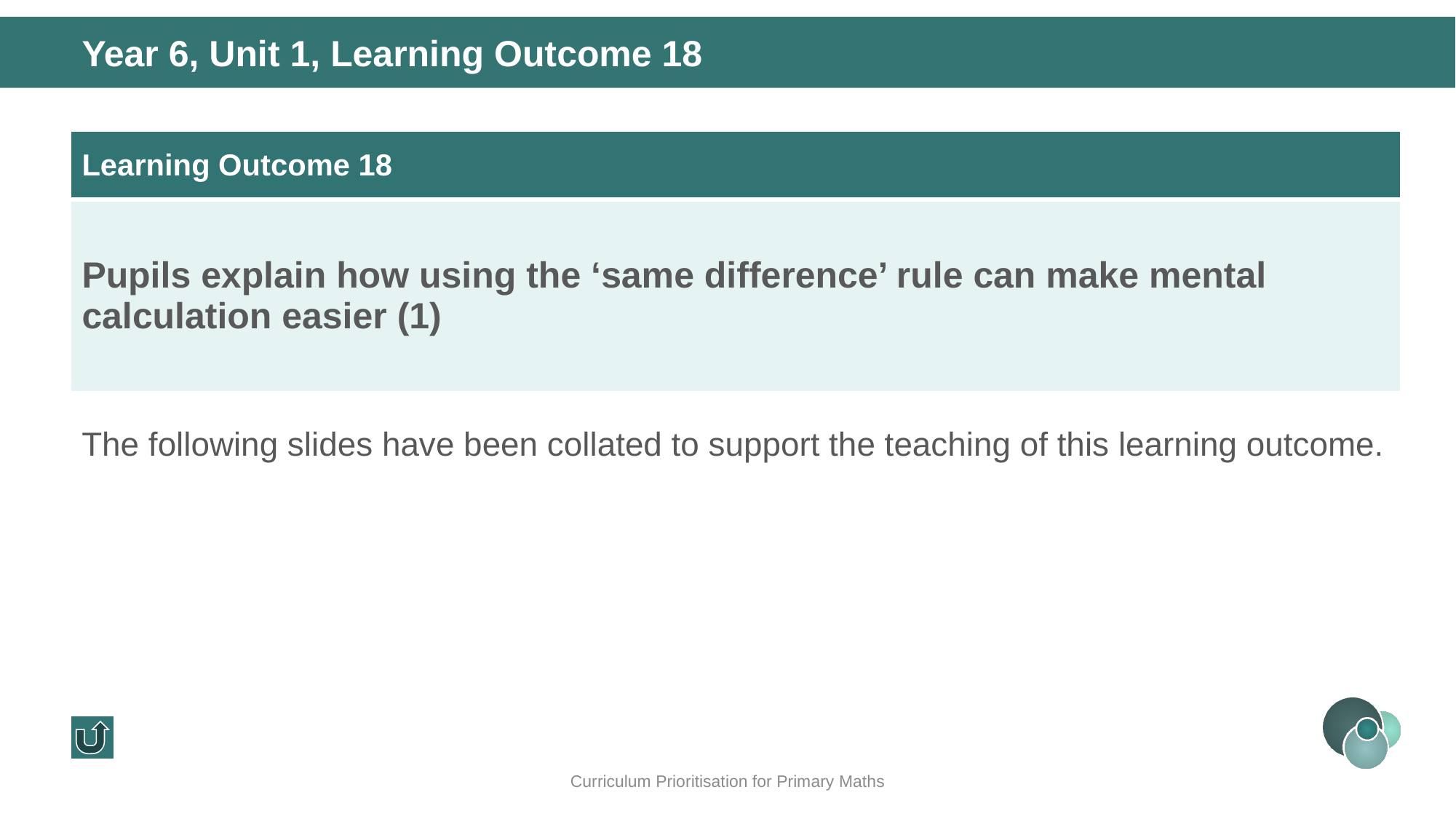

Year 6, Unit 1, Learning Outcome 18
| Learning Outcome 18 |
| --- |
| Pupils explain how using the ‘same difference’ rule can make mental calculation easier (1) |
The following slides have been collated to support the teaching of this learning outcome.

Curriculum Prioritisation for Primary Maths